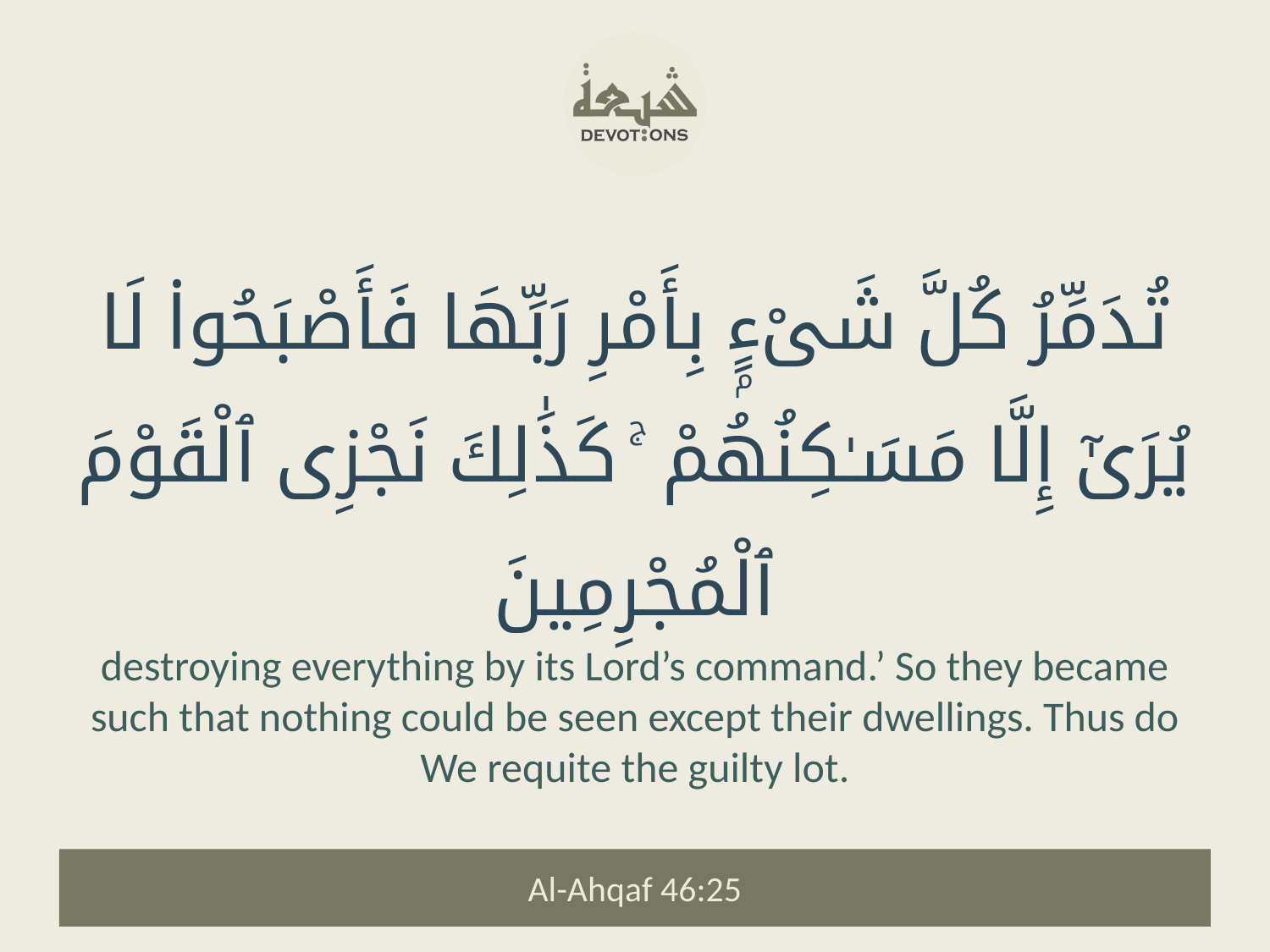

تُدَمِّرُ كُلَّ شَىْءٍۭ بِأَمْرِ رَبِّهَا فَأَصْبَحُوا۟ لَا يُرَىٰٓ إِلَّا مَسَـٰكِنُهُمْ ۚ كَذَٰلِكَ نَجْزِى ٱلْقَوْمَ ٱلْمُجْرِمِينَ
destroying everything by its Lord’s command.’ So they became such that nothing could be seen except their dwellings. Thus do We requite the guilty lot.
Al-Ahqaf 46:25